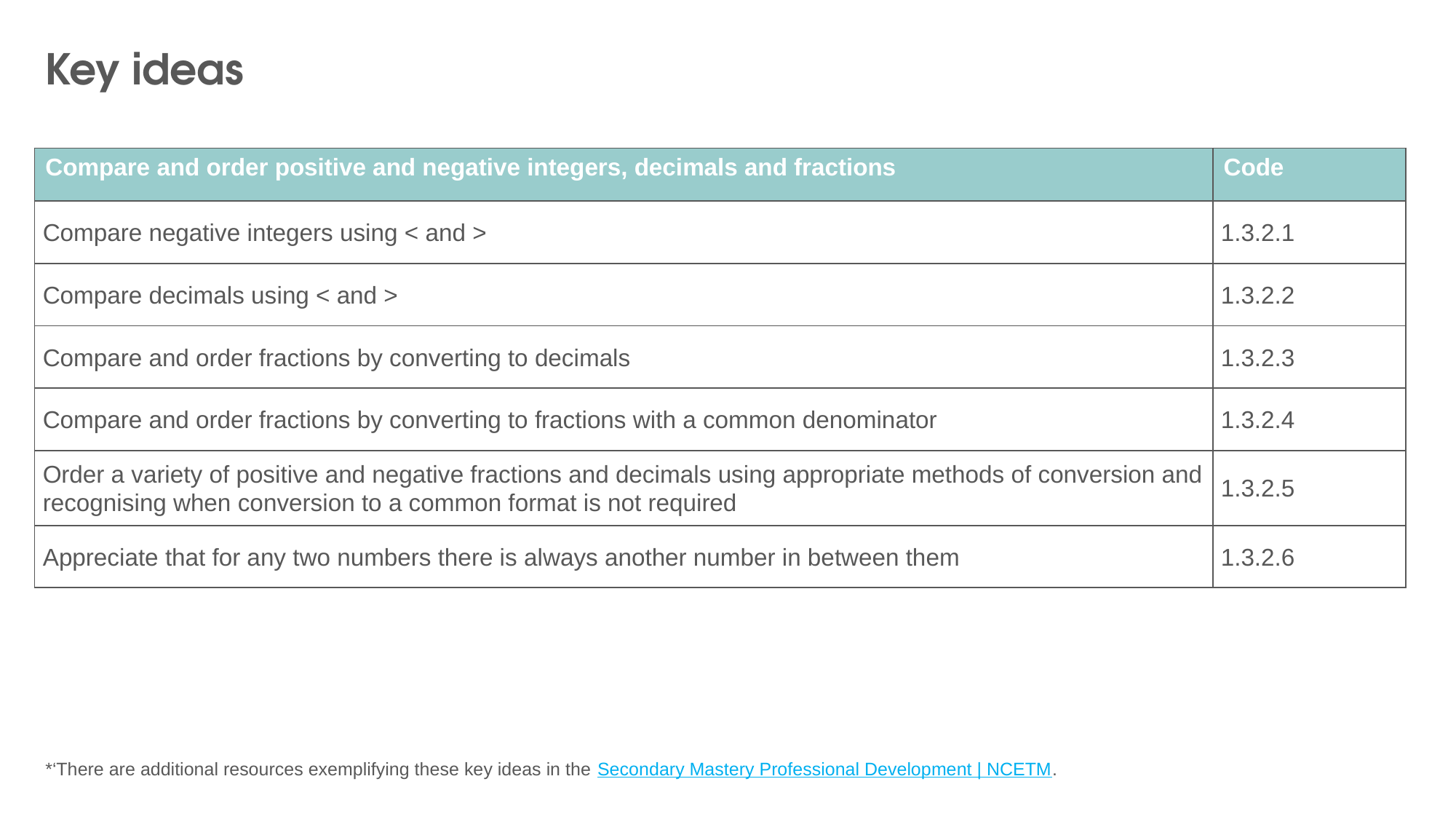

Key ideas
| Compare and order positive and negative integers, decimals and fractions | Code |
| --- | --- |
| Compare negative integers using < and > | 1.3.2.1 |
| Compare decimals using < and > | 1.3.2.2 |
| Compare and order fractions by converting to decimals | 1.3.2.3 |
| Compare and order fractions by converting to fractions with a common denominator | 1.3.2.4 |
| Order a variety of positive and negative fractions and decimals using appropriate methods of conversion and recognising when conversion to a common format is not required | 1.3.2.5 |
| Appreciate that for any two numbers there is always another number in between them | 1.3.2.6 |
*‘There are additional resources exemplifying these key ideas in the Secondary Mastery Professional Development | NCETM.